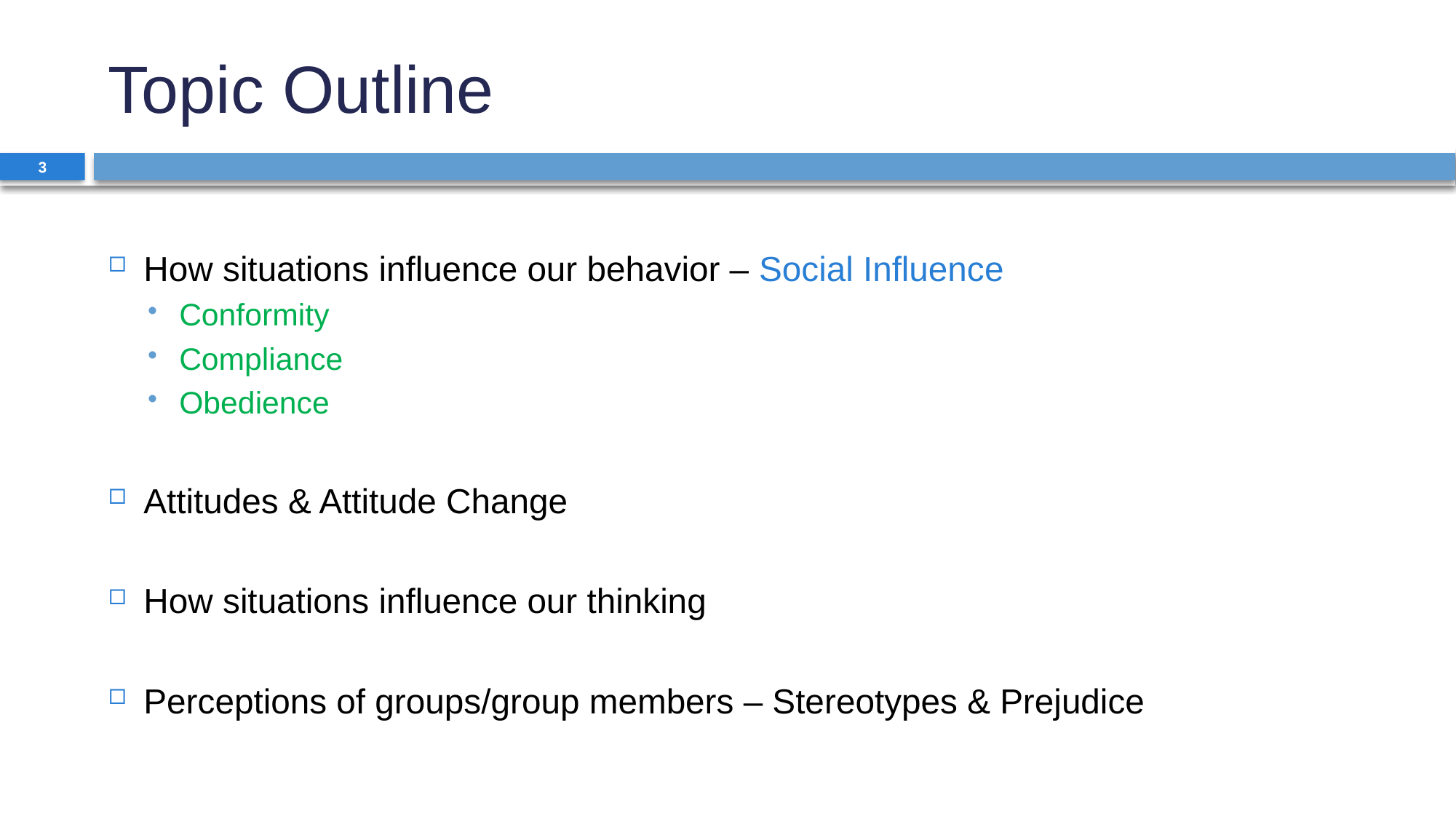

# Topic Outline
3

How situations influence our behavior – Social Influence
Conformity
Compliance
Obedience

Attitudes & Attitude Change

How situations influence our thinking

Perceptions of groups/group members – Stereotypes & Prejudice